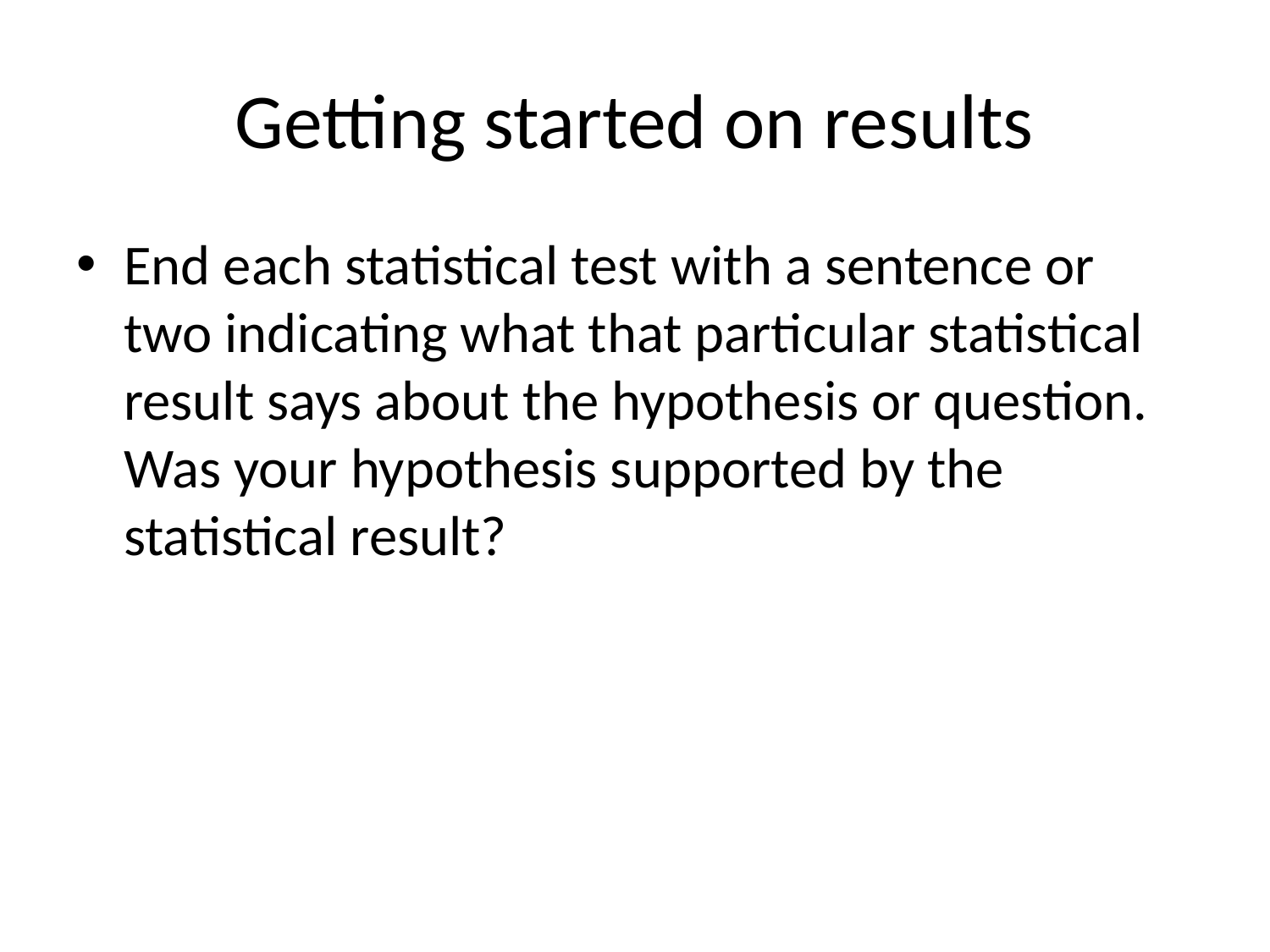

# Getting started on results
End each statistical test with a sentence or two indicating what that particular statistical result says about the hypothesis or question. Was your hypothesis supported by the statistical result?